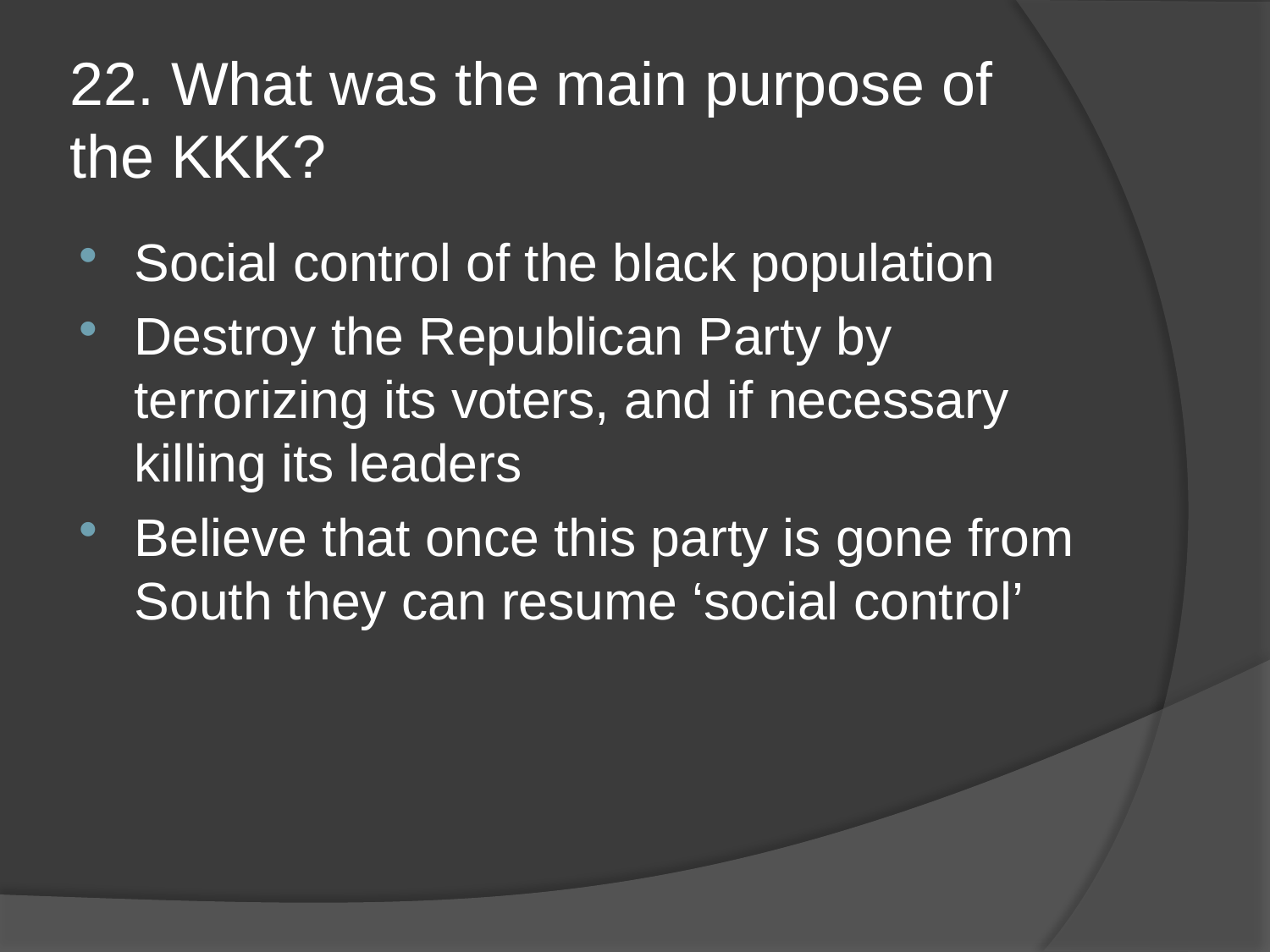

# 22. What was the main purpose of the KKK?
Social control of the black population
Destroy the Republican Party by terrorizing its voters, and if necessary killing its leaders
Believe that once this party is gone from South they can resume ‘social control’